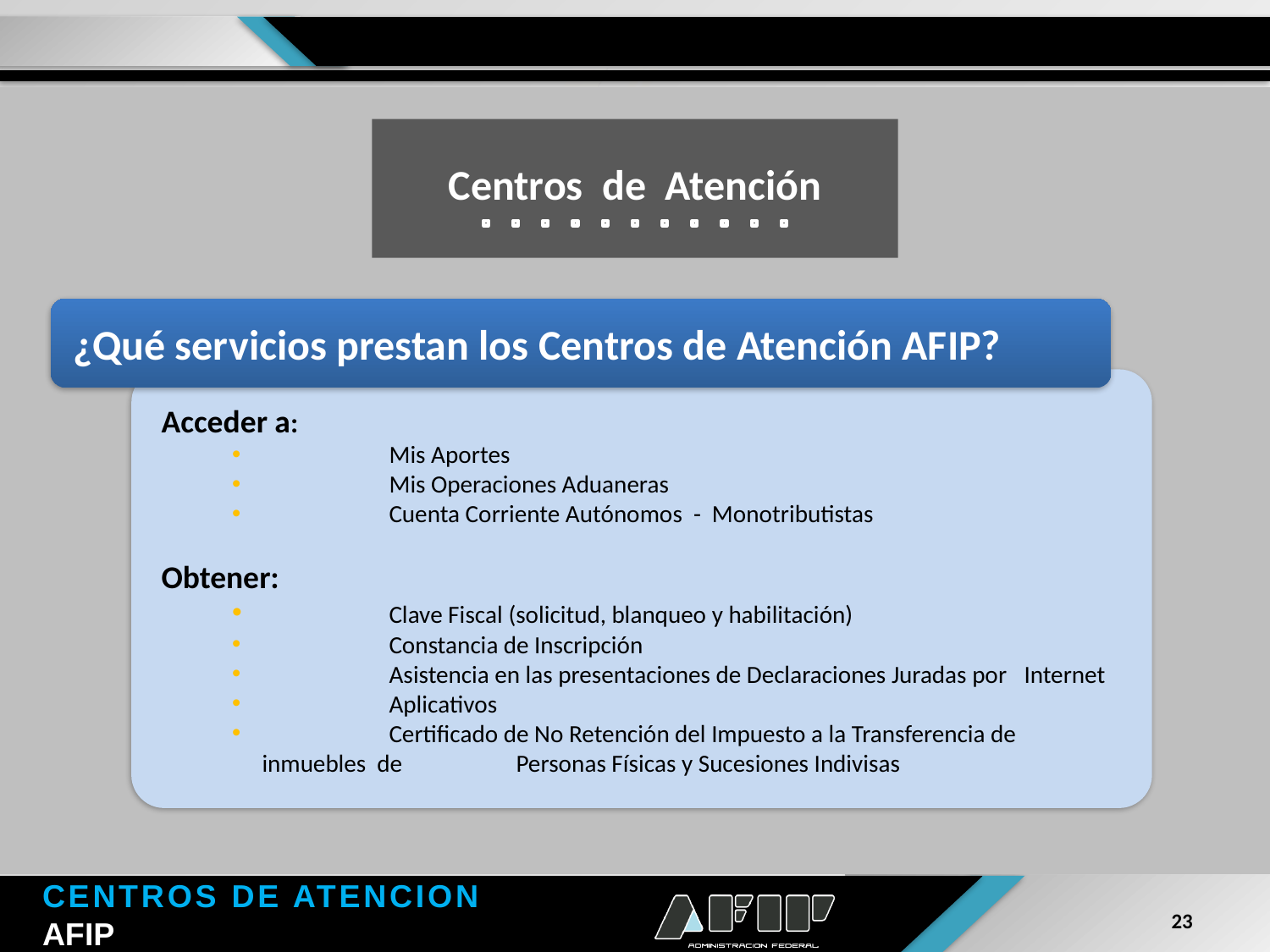

Centros  de  Atención

¿Qué servicios prestan los Centros de Atención AFIP?

Acceder a:
	Mis Aportes
	Mis Operaciones Aduaneras
	Cuenta Corriente Autónomos  -  Monotributistas

Obtener:
	Clave Fiscal (solicitud, blanqueo y habilitación)
	Constancia de Inscripción
	Asistencia en las presentaciones de Declaraciones Juradas por 	Internet
	Aplicativos
	Certificado de No Retención del Impuesto a la Transferencia de 	inmuebles  de  	Personas Físicas y Sucesiones Indivisas
CENTROS DE ATENCION
AFIP

23